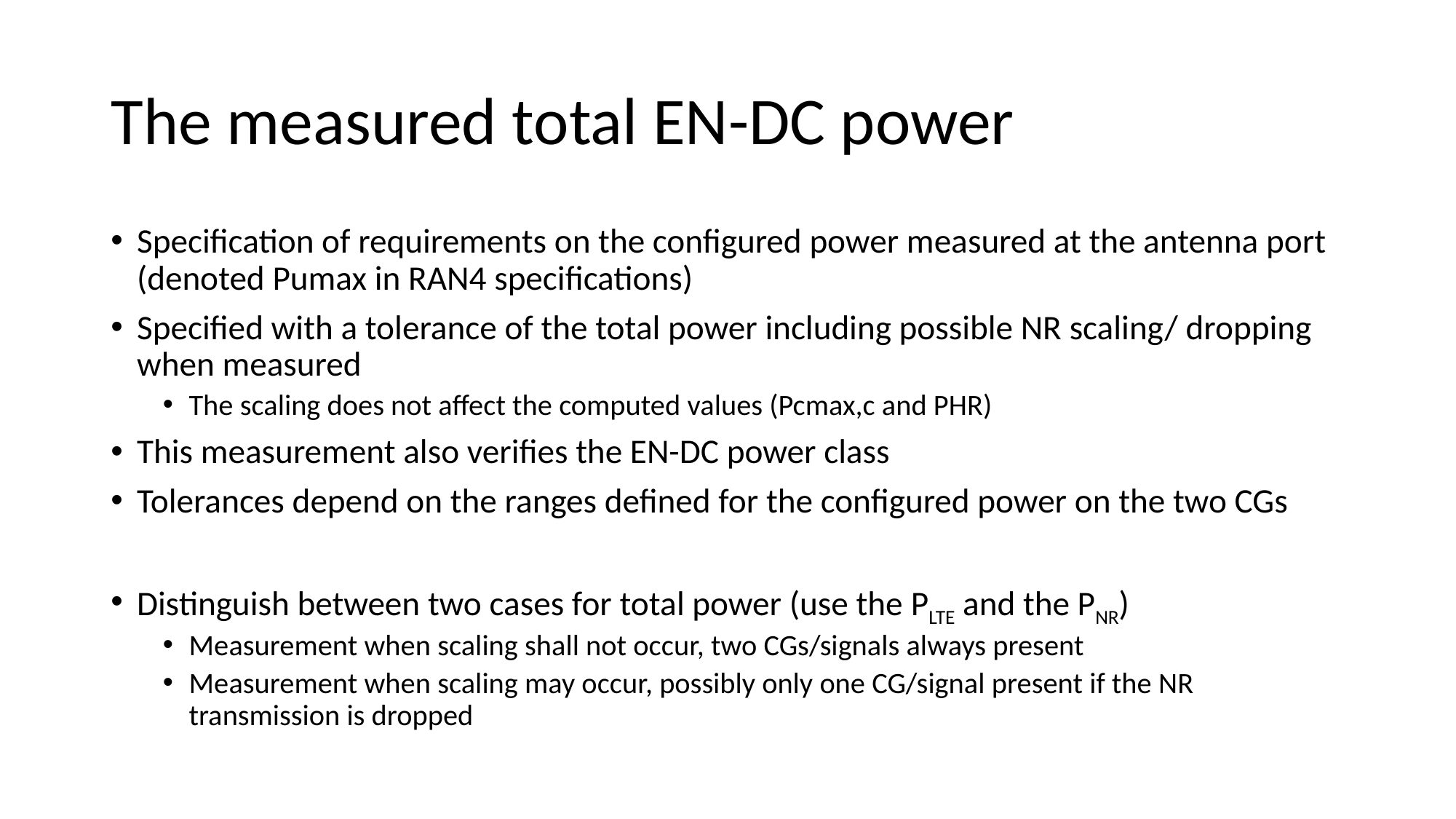

# The measured total EN-DC power
Specification of requirements on the configured power measured at the antenna port (denoted Pumax in RAN4 specifications)
Specified with a tolerance of the total power including possible NR scaling/ dropping when measured
The scaling does not affect the computed values (Pcmax,c and PHR)
This measurement also verifies the EN-DC power class
Tolerances depend on the ranges defined for the configured power on the two CGs

Distinguish between two cases for total power (use the PLTE and the PNR)
Measurement when scaling shall not occur, two CGs/signals always present
Measurement when scaling may occur, possibly only one CG/signal present if the NR transmission is dropped